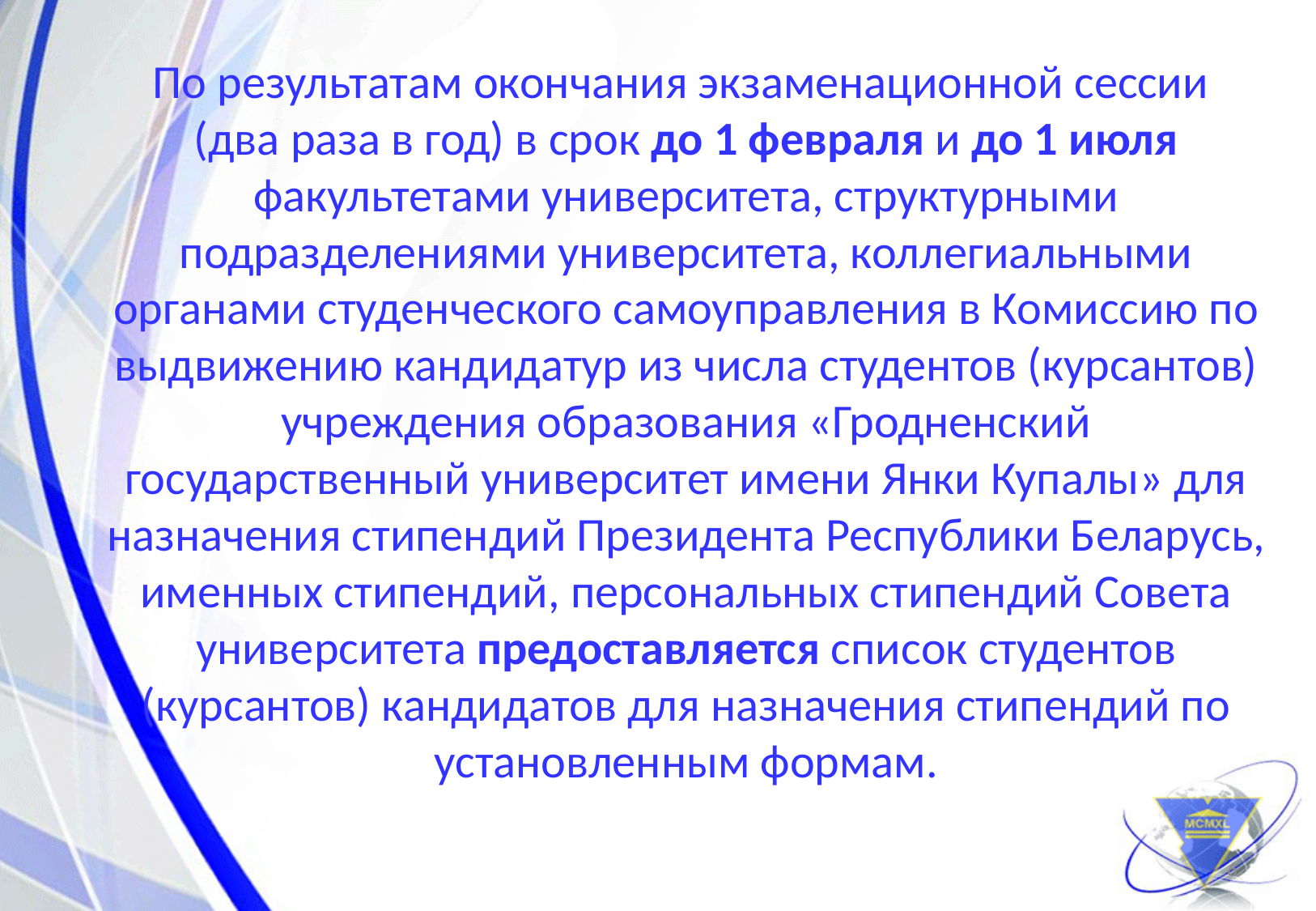

По результатам окончания экзаменационной сессии  (два раза в год) в срок до 1 февраля и до 1 июля факультетами университета, структурными подразделениями университета, коллегиальными органами студенческого самоуправления в Комиссию по выдвижению кандидатур из числа студентов (курсантов) учреждения образования «Гродненский государственный университет имени Янки Купалы» для назначения стипендий Президента Республики Беларусь, именных стипендий, персональных стипендий Совета университета предоставляется список студентов (курсантов) кандидатов для назначения стипендий по установленным формам.

6